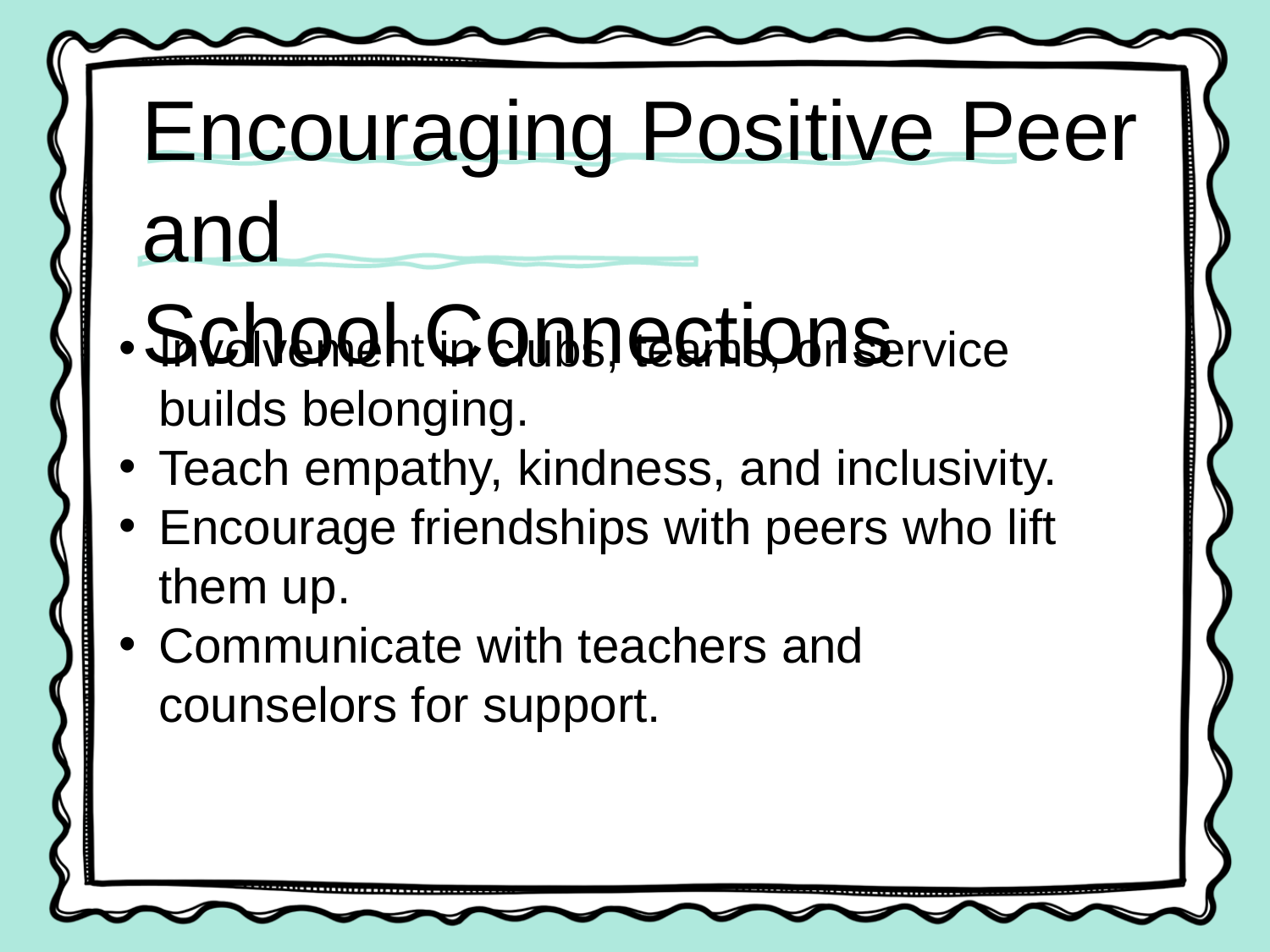

Encouraging Positive Peer and
School Connections
Involvement in clubs, teams, or service builds belonging.
Teach empathy, kindness, and inclusivity.
Encourage friendships with peers who lift them up.
Communicate with teachers and counselors for support.